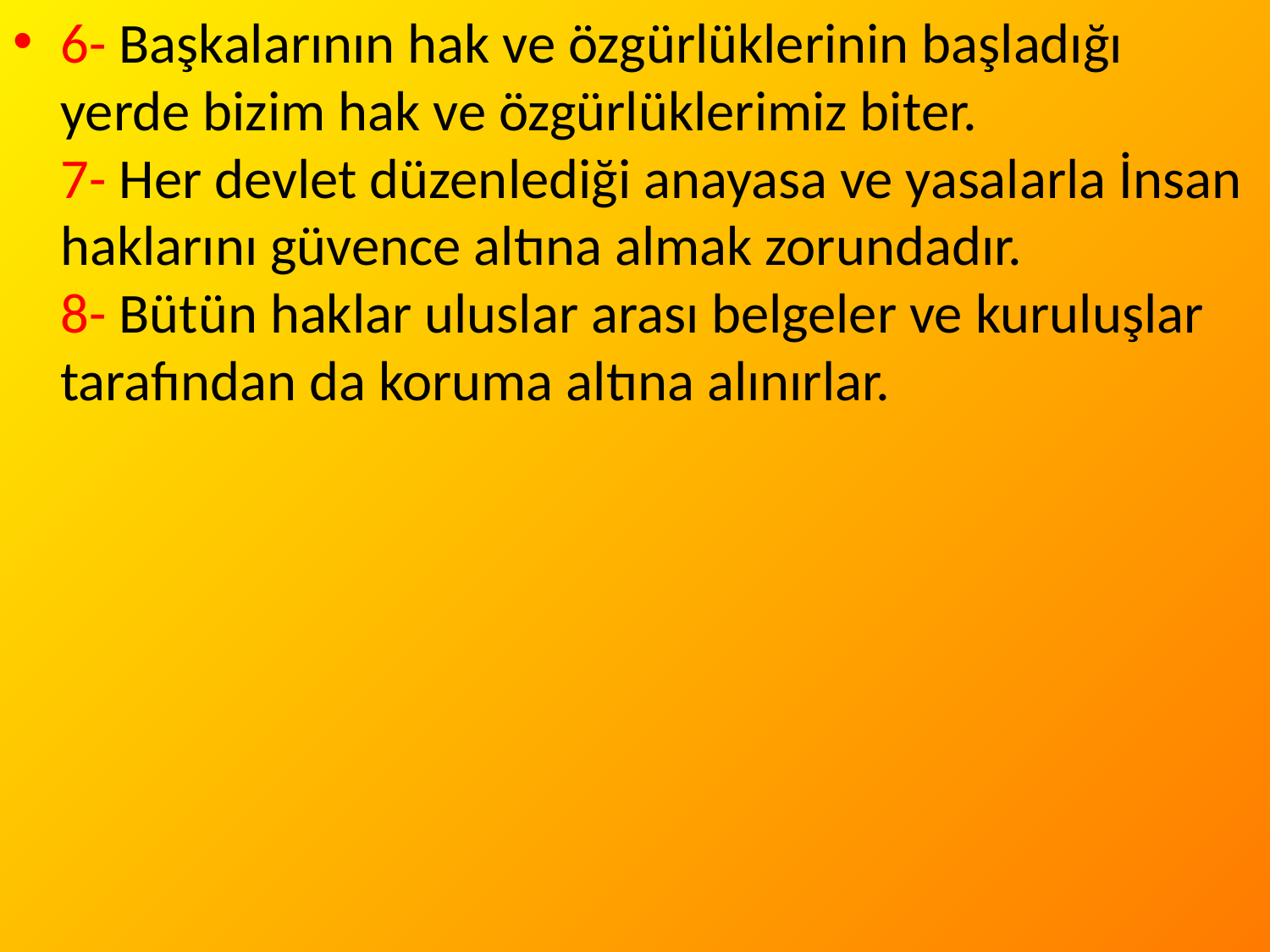

6- Başkalarının hak ve özgürlüklerinin başladığı yerde bizim hak ve özgürlüklerimiz biter.
7- Her devlet düzenlediği anayasa ve yasalarla İnsan haklarını güvence altına almak zorundadır.
8- Bütün haklar uluslar arası belgeler ve kuruluşlar tarafından da koruma altına alınırlar.